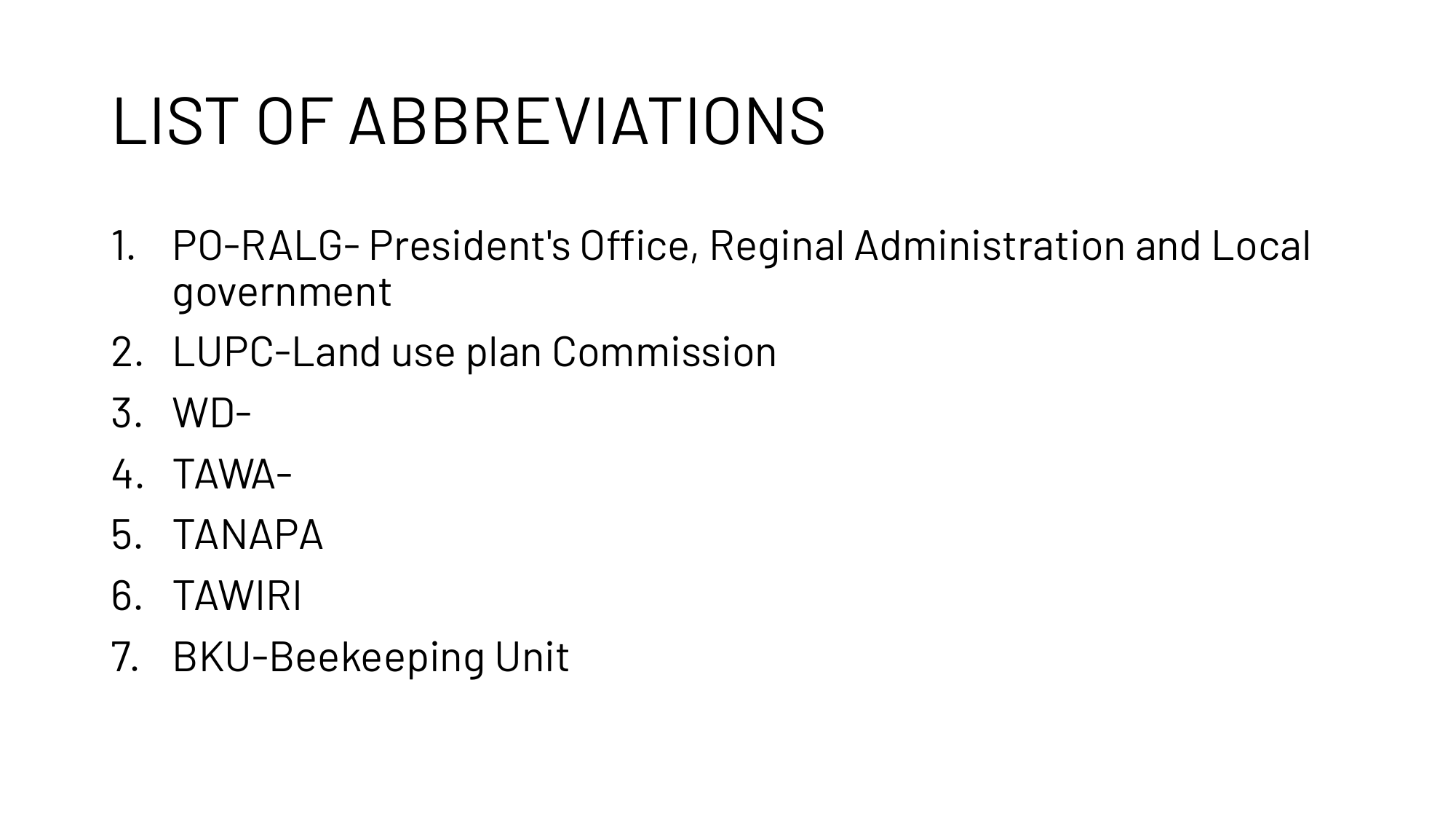

# LIST OF ABBREVIATIONS
PO-RALG- President's Office, Reginal Administration and Local government
LUPC-Land use plan Commission
WD-
TAWA-
TANAPA
TAWIRI
BKU-Beekeeping Unit